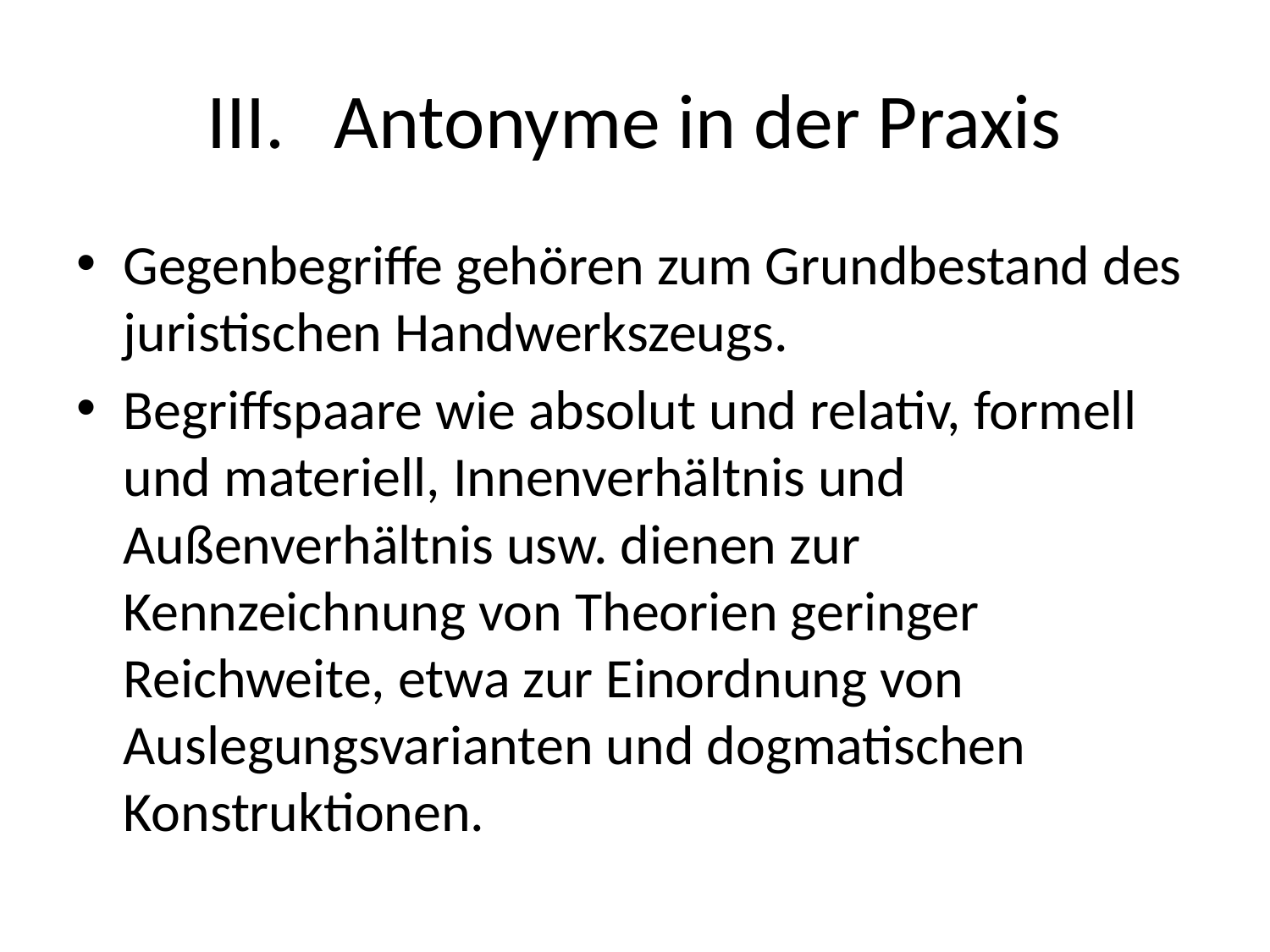

# III.	Antonyme in der Praxis
Gegenbegriffe gehören zum Grundbestand des juristischen Handwerkszeugs.
Begriffspaare wie absolut und relativ, formell und materiell, Innenverhältnis und Außenverhältnis usw. dienen zur Kennzeichnung von Theorien geringer Reichweite, etwa zur Einordnung von Auslegungsvarianten und dogmatischen Konstruktionen.